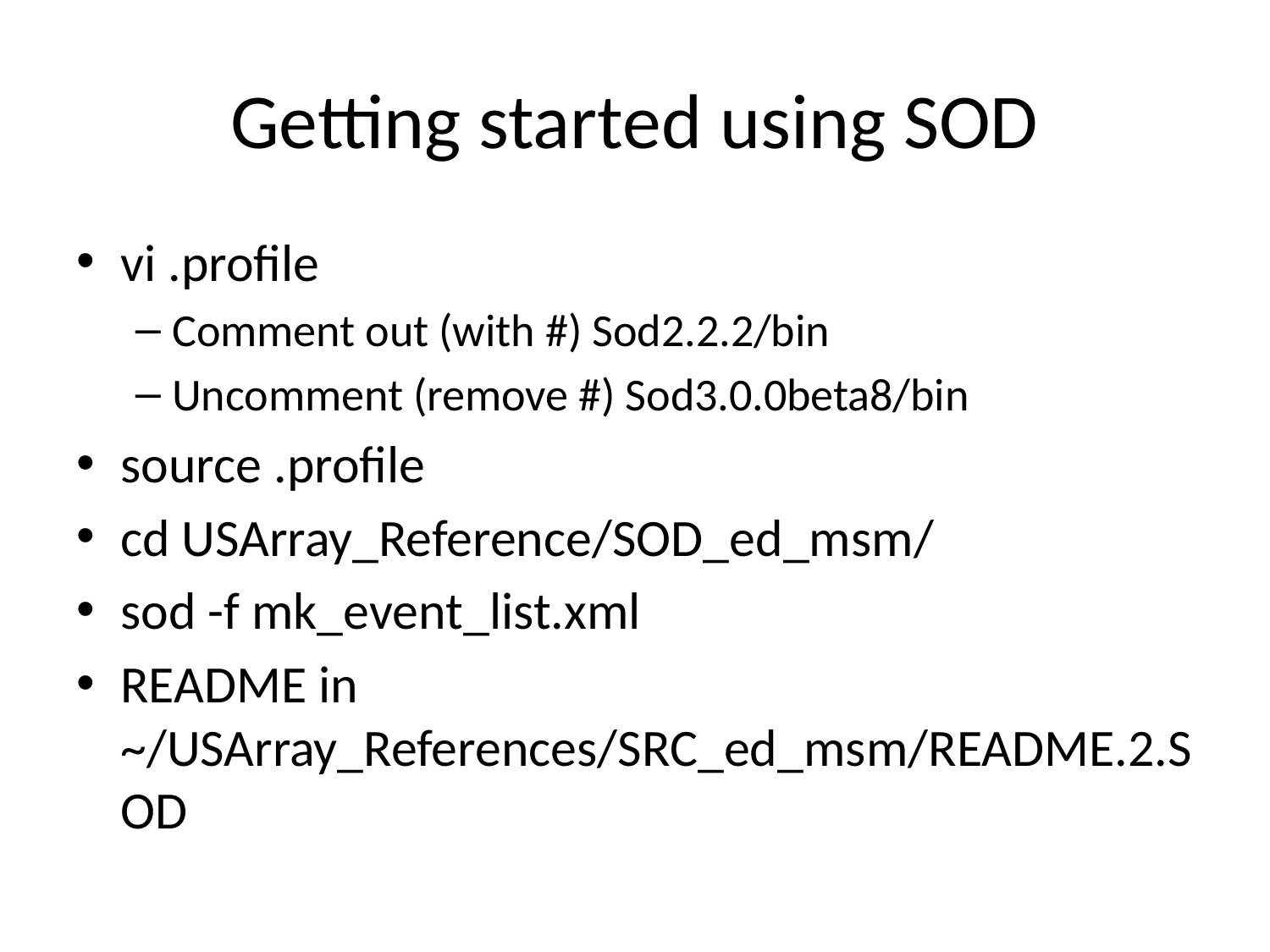

# Getting started using SOD
vi .profile
Comment out (with #) Sod2.2.2/bin
Uncomment (remove #) Sod3.0.0beta8/bin
source .profile
cd USArray_Reference/SOD_ed_msm/
sod -f mk_event_list.xml
README in ~/USArray_References/SRC_ed_msm/README.2.SOD